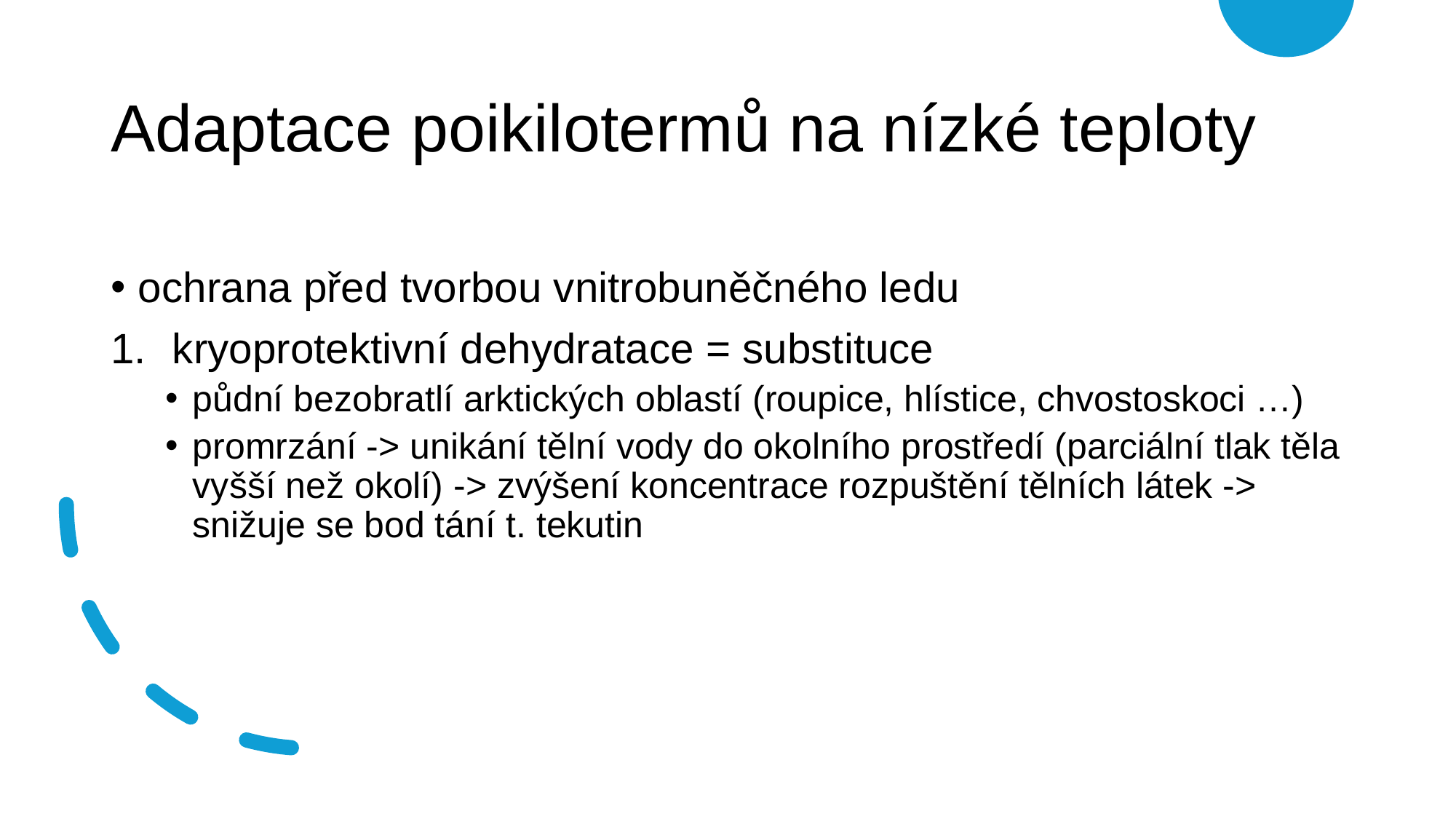

# Adaptace poikilotermů na nízké teploty
ochrana před tvorbou vnitrobuněčného ledu
kryoprotektivní dehydratace = substituce
půdní bezobratlí arktických oblastí (roupice, hlístice, chvostoskoci …)
promrzání -> unikání tělní vody do okolního prostředí (parciální tlak těla vyšší než okolí) -> zvýšení koncentrace rozpuštění tělních látek -> snižuje se bod tání t. tekutin